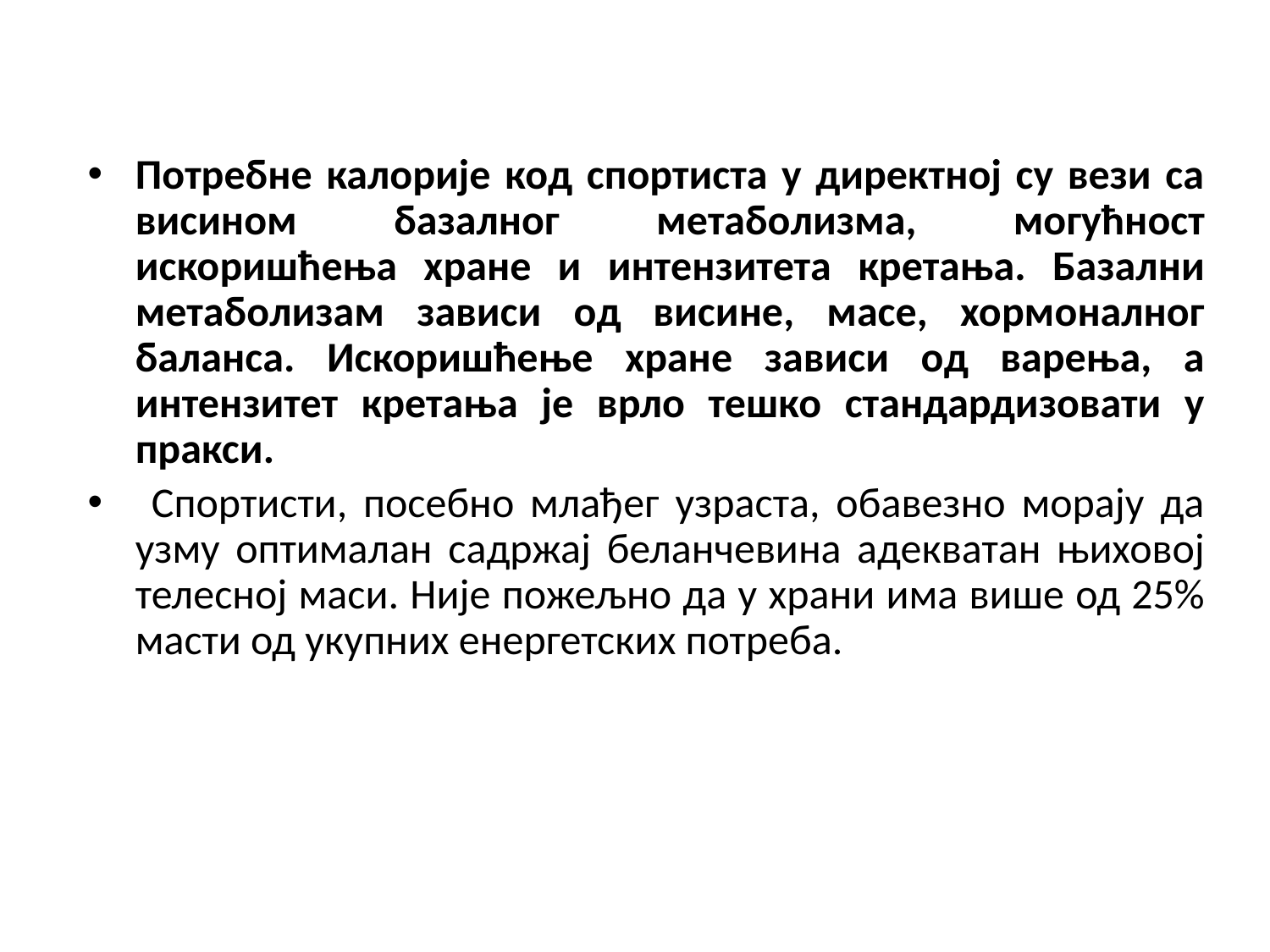

Потребне калорије код спортиста у директној су вези са висином базалног метаболизма, могућност искоришћења хране и интензитета кретања. Базални метаболизам зависи од висине, масе, хормоналног баланса. Искоришћење хране зависи од варења, а интензитет кретања је врло тешко стандардизовати у пракси.
 Спортисти, посебно млађег узраста, обавезно морају да узму оптималан садржај беланчевина адекватан њиховој телесној маси. Није пожељно да у храни има више од 25% масти од укупних енергетских потреба.